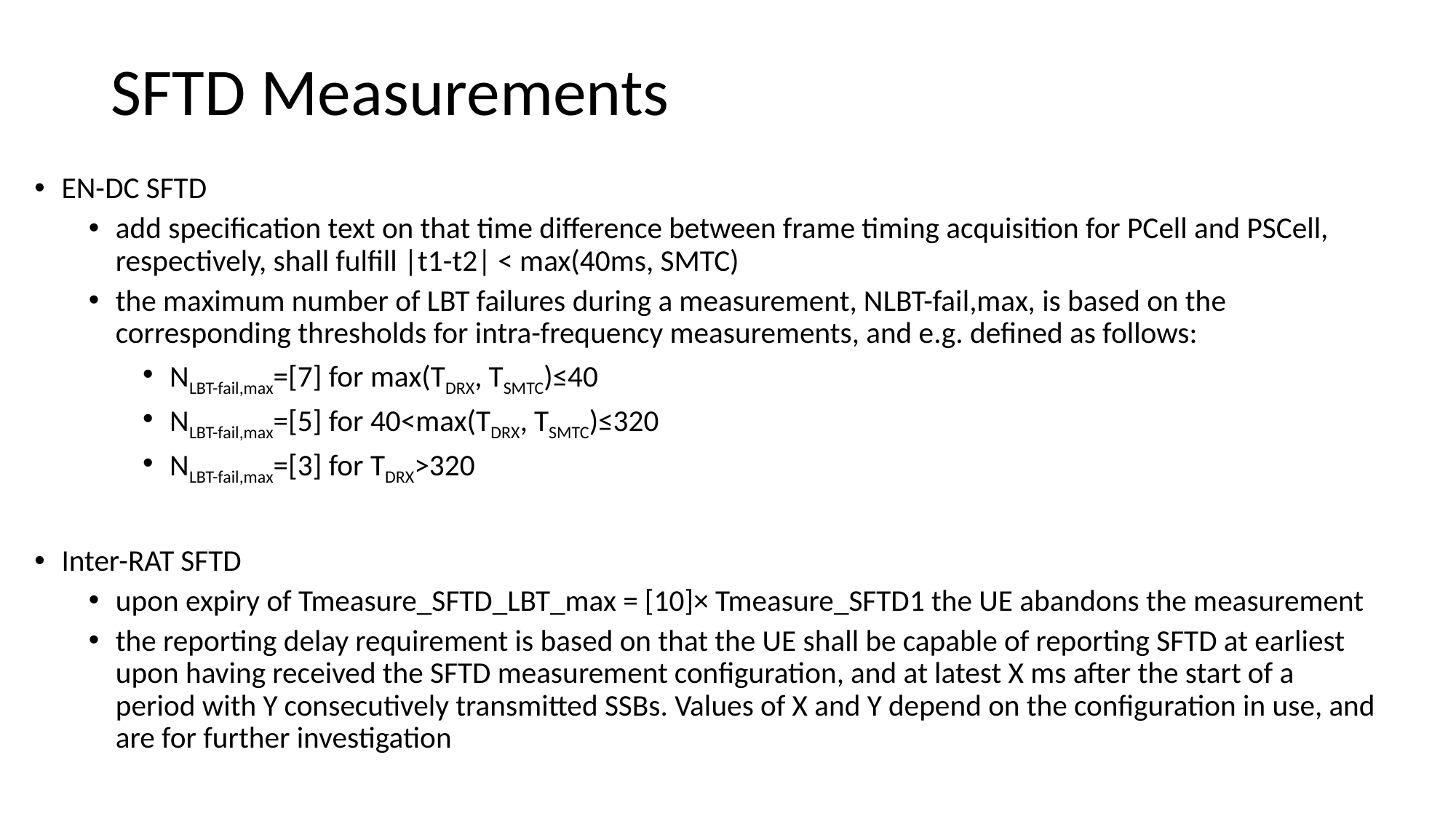

# SFTD Measurements
EN-DC SFTD
add specification text on that time difference between frame timing acquisition for PCell and PSCell, respectively, shall fulfill |t1-t2| < max(40ms, SMTC)
the maximum number of LBT failures during a measurement, NLBT-fail,max, is based on the corresponding thresholds for intra-frequency measurements, and e.g. defined as follows:
NLBT-fail,max=[7] for max(TDRX, TSMTC)≤40
NLBT-fail,max=[5] for 40<max(TDRX, TSMTC)≤320
NLBT-fail,max=[3] for TDRX>320

Inter-RAT SFTD
upon expiry of Tmeasure_SFTD_LBT_max = [10]× Tmeasure_SFTD1 the UE abandons the measurement
the reporting delay requirement is based on that the UE shall be capable of reporting SFTD at earliest upon having received the SFTD measurement configuration, and at latest X ms after the start of a period with Y consecutively transmitted SSBs. Values of X and Y depend on the configuration in use, and are for further investigation